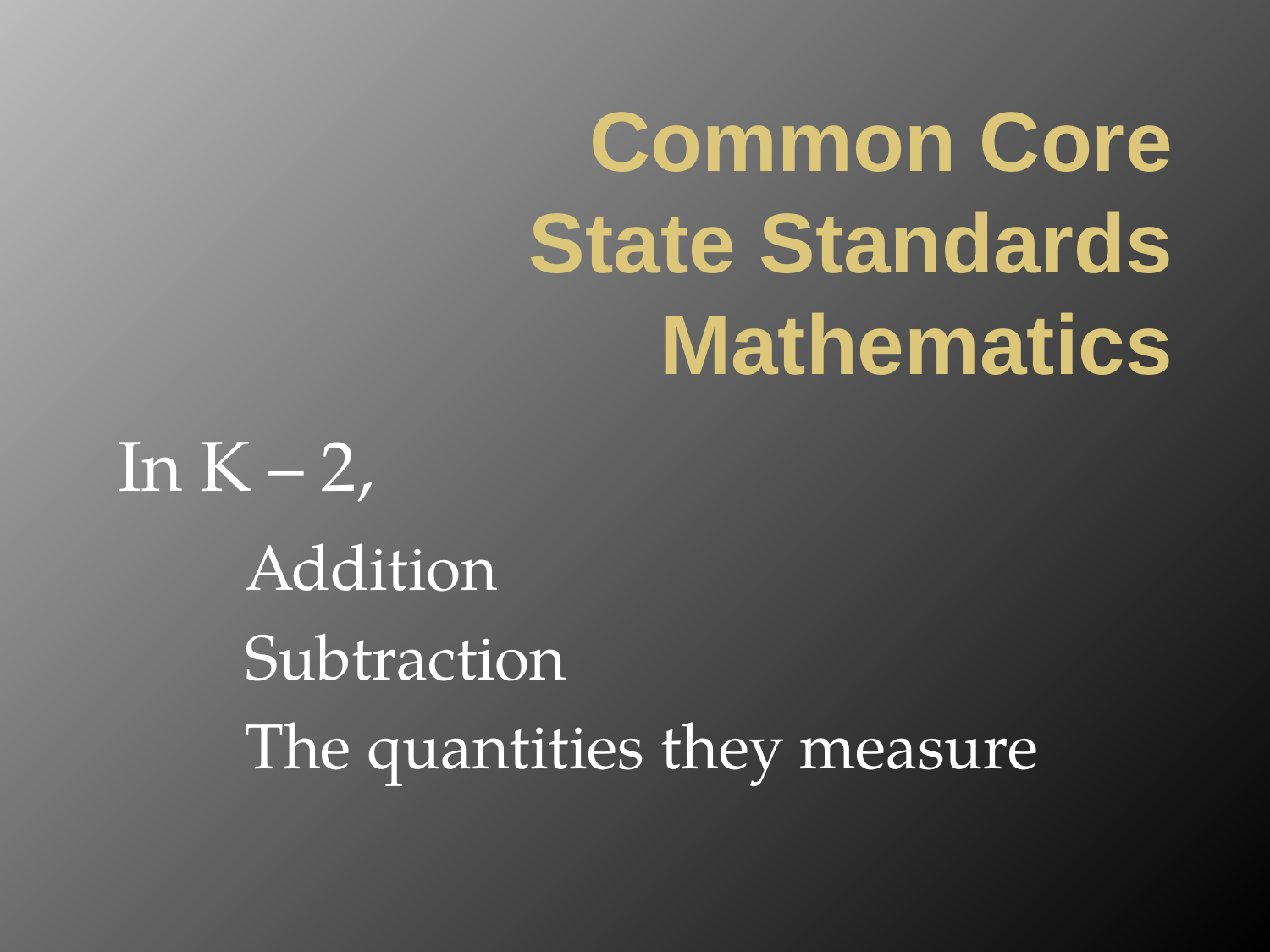

# Common Core State Standards Mathematics
In K – 2,
	Addition
	Subtraction
	The quantities they measure